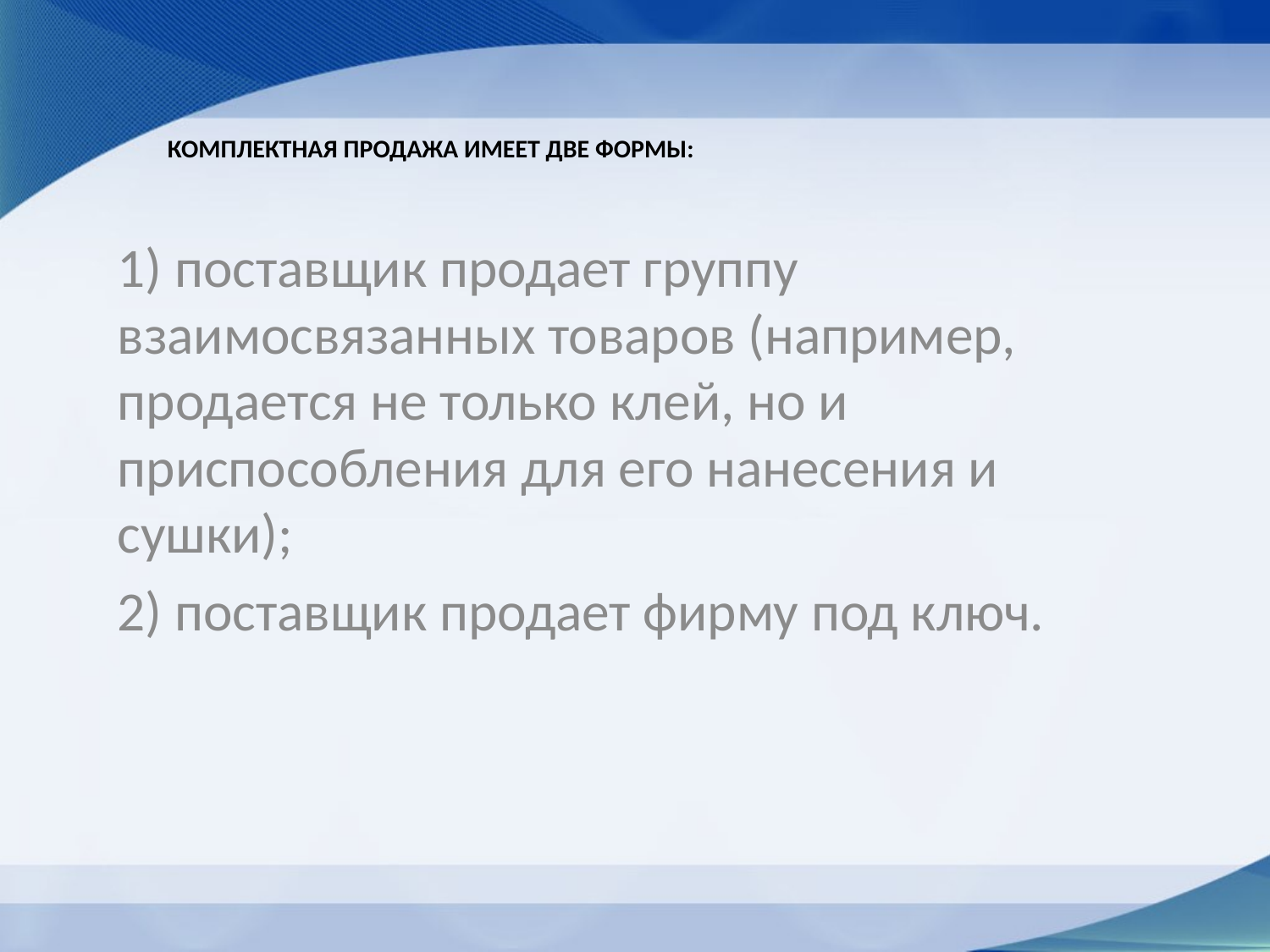

# Комплектная продажа имеет две формы:
1) поставщик продает группу взаимосвязанных товаров (например, продается не только клей, но и приспособления для его нанесения и сушки);
2) поставщик продает фирму под ключ.